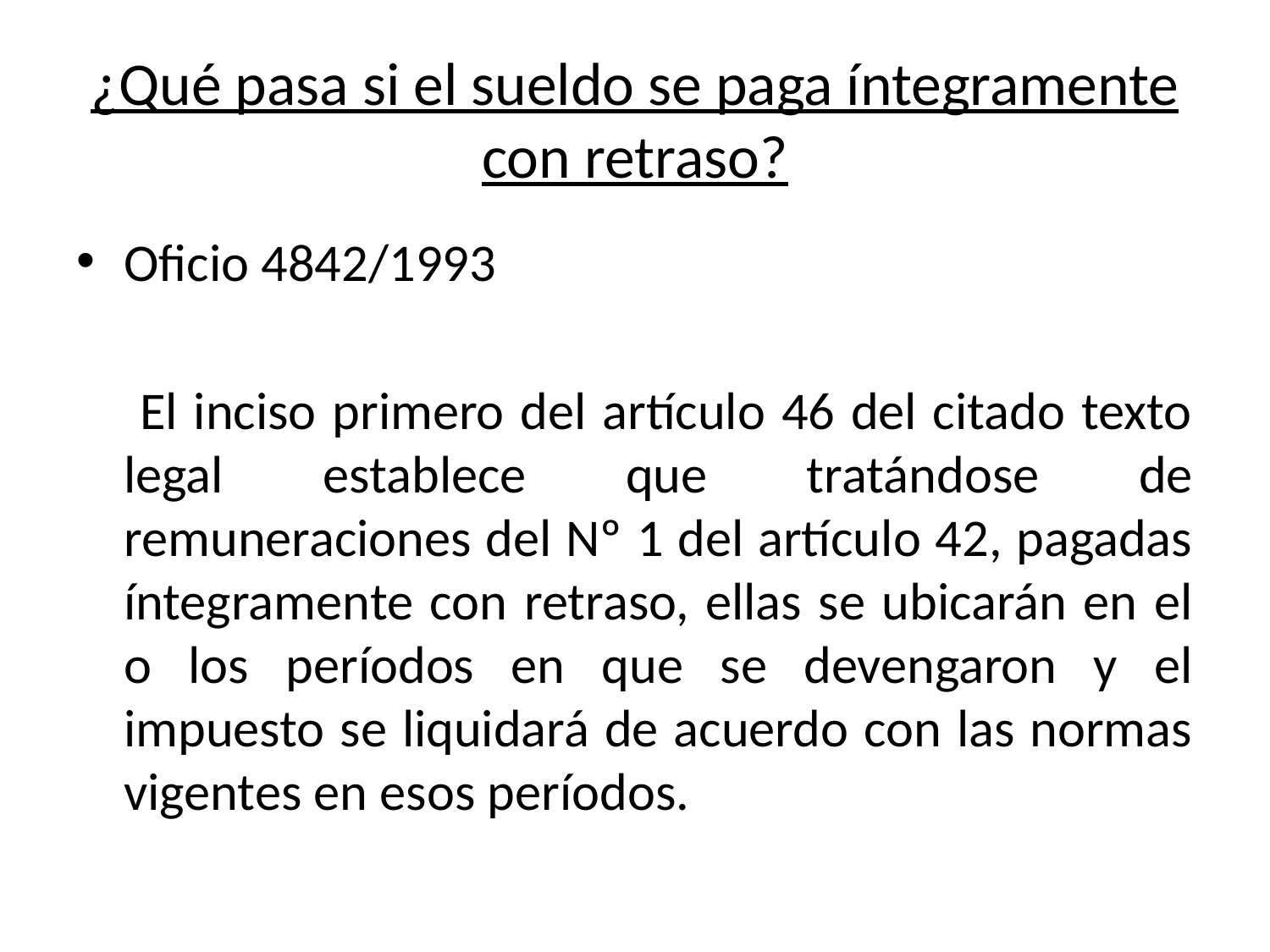

# ¿Qué pasa si el sueldo se paga íntegramente con retraso?
Oficio 4842/1993

    El inciso primero del artículo 46 del citado texto legal establece que tratándose de remuneraciones del Nº 1 del artículo 42, pagadas íntegramente con retraso, ellas se ubicarán en el o los períodos en que se devengaron y el impuesto se liquidará de acuerdo con las normas vigentes en esos períodos.